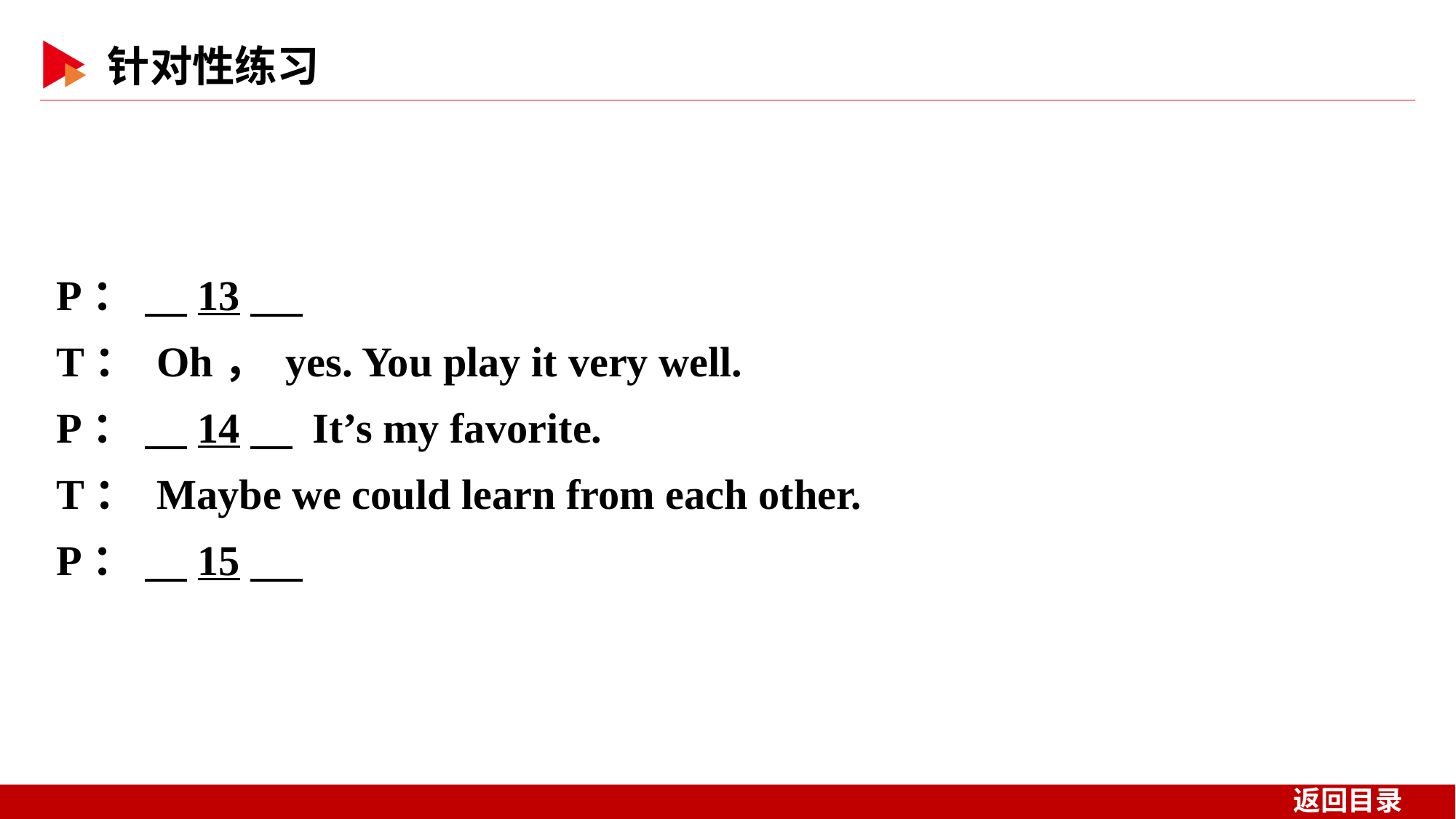

P： 　13
T： Oh， yes. You play it very well.
P： 　14　 It’s my favorite.
T： Maybe we could learn from each other.
P： 　15